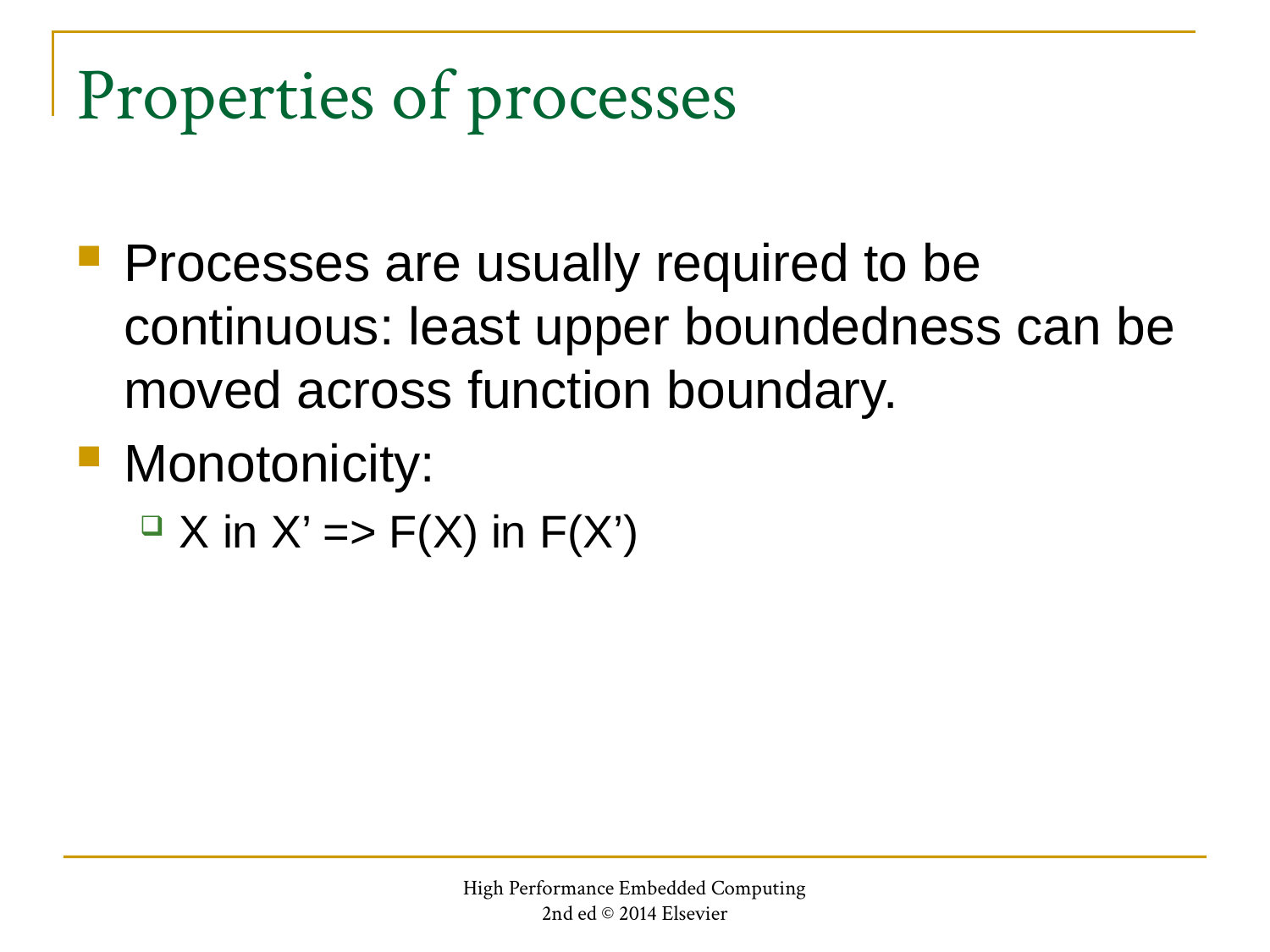

# Properties of processes
Processes are usually required to be continuous: least upper boundedness can be moved across function boundary.
Monotonicity:
X in X’ => F(X) in F(X’)
High Performance Embedded Computing 2nd ed © 2014 Elsevier